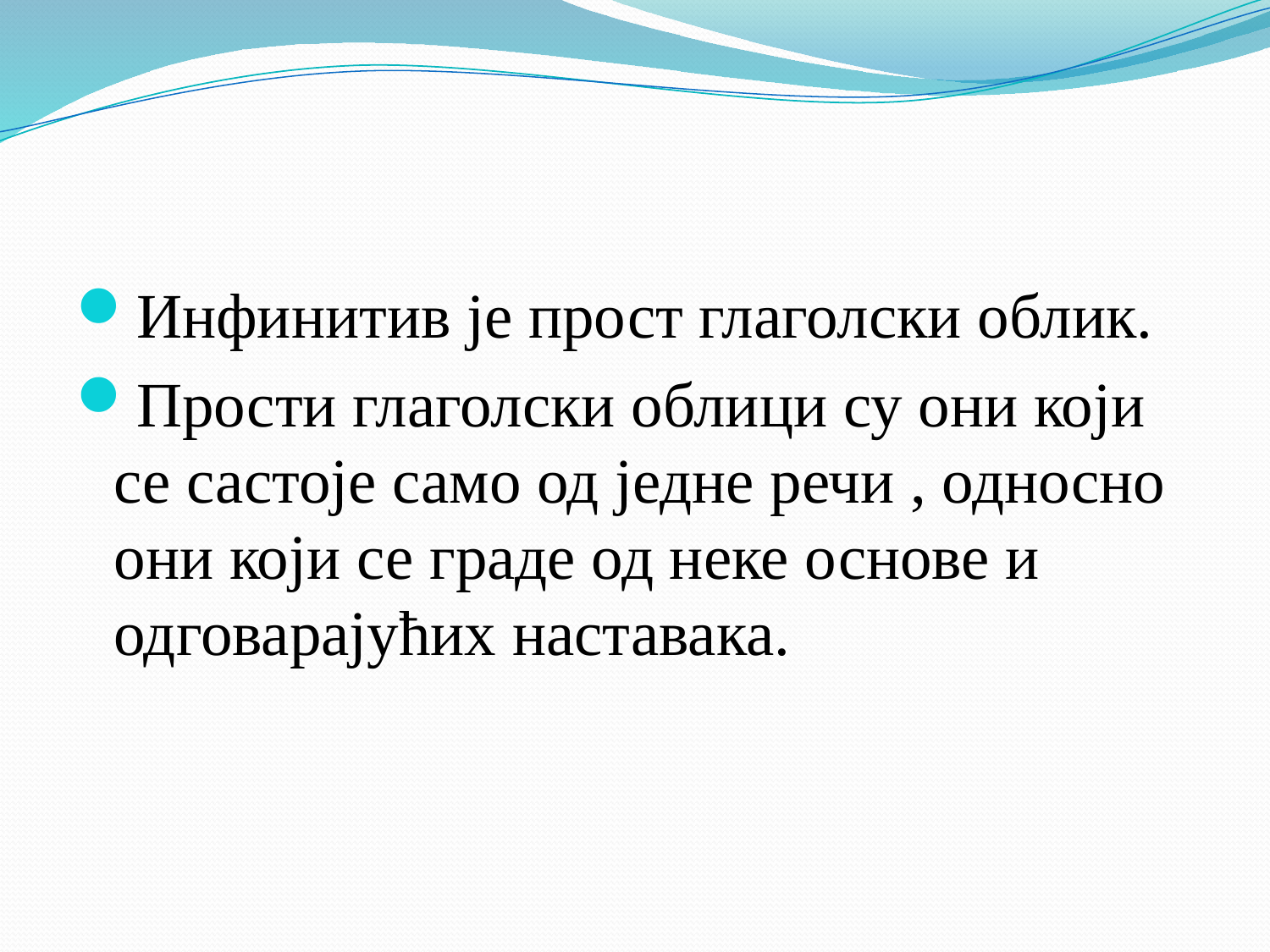

#
Инфинитив је прост глаголски облик.
Прости глаголски облици су они који се састоје само од једне речи , односно они који се граде од неке основе и одговарајућих наставака.